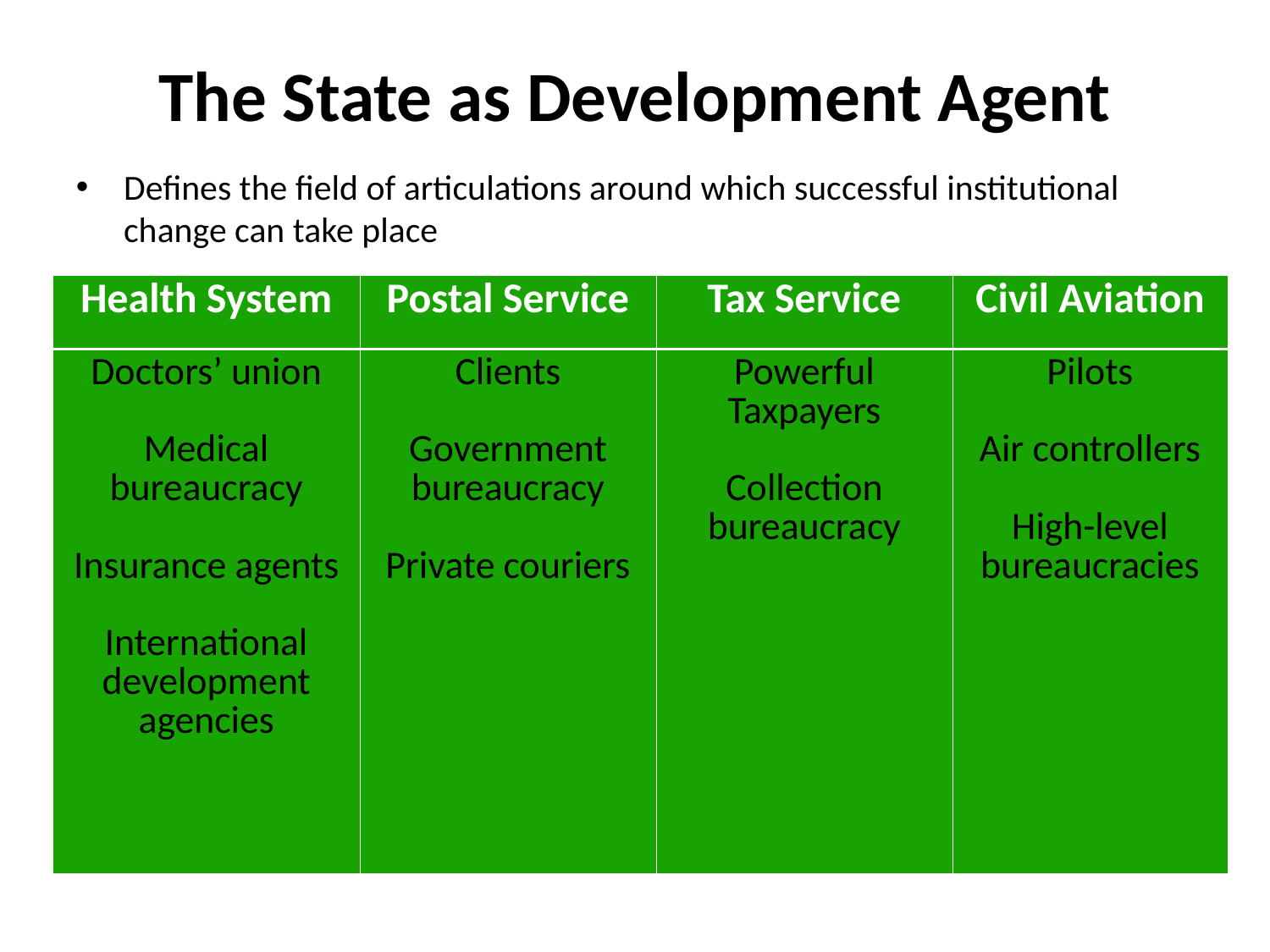

# The State as Development Agent
Defines the field of articulations around which successful institutional change can take place
| Health System | Postal Service | Tax Service | Civil Aviation |
| --- | --- | --- | --- |
| Doctors’ union Medical bureaucracy Insurance agents International development agencies | Clients Government bureaucracy Private couriers | Powerful Taxpayers Collection bureaucracy | Pilots Air controllers High-level bureaucracies |